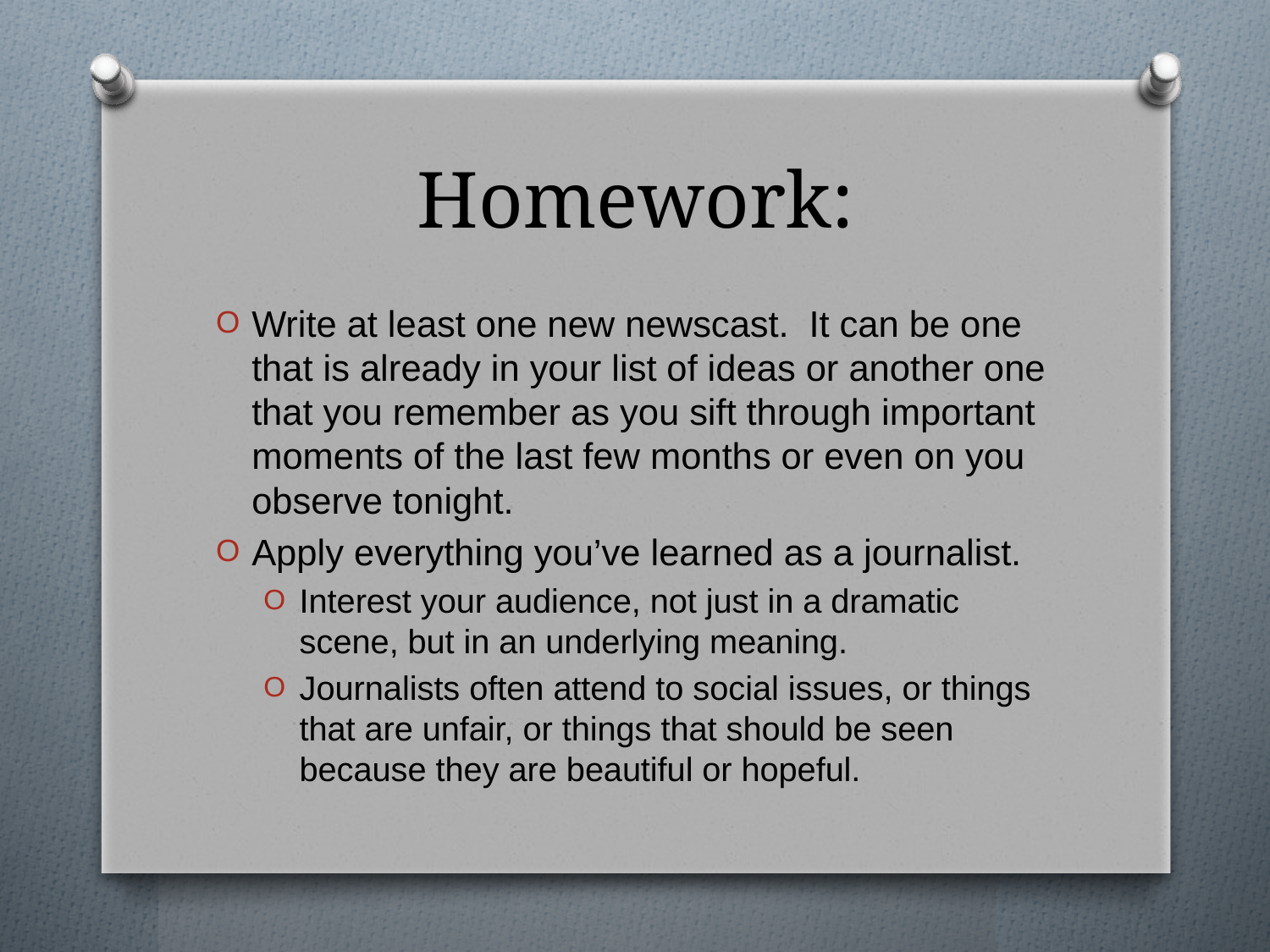

# Homework:
Write at least one new newscast.  It can be one that is already in your list of ideas or another one that you remember as you sift through important moments of the last few months or even on you observe tonight.
Apply everything you’ve learned as a journalist.
Interest your audience, not just in a dramatic scene, but in an underlying meaning.
Journalists often attend to social issues, or things that are unfair, or things that should be seen because they are beautiful or hopeful.